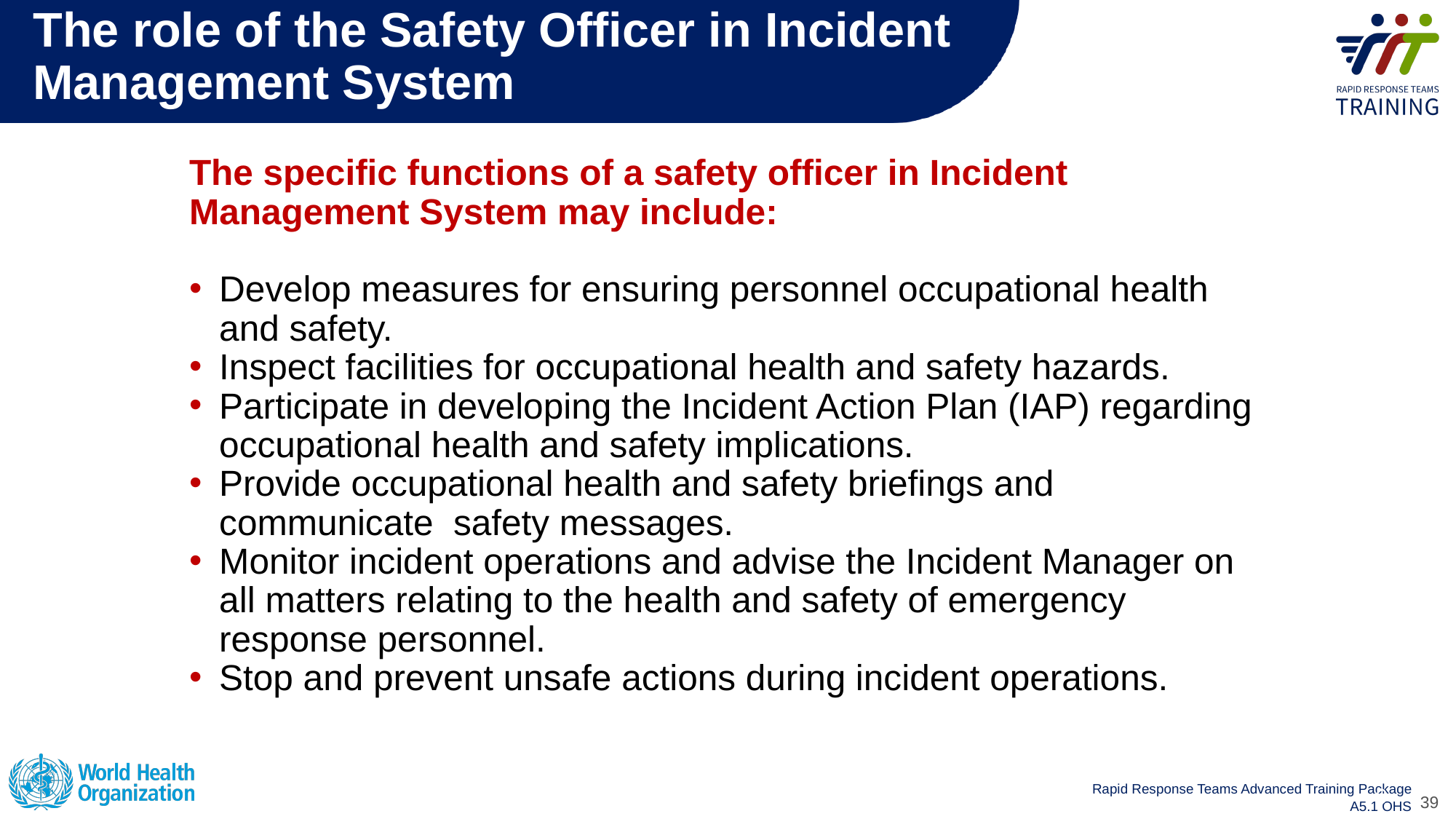

The role of the Safety Officer in Incident Management System
The specific functions of a safety officer in Incident Management System may include:

Develop measures for ensuring personnel occupational health and safety.
Inspect facilities for occupational health and safety hazards.
Participate in developing the Incident Action Plan (IAP) regarding occupational health and safety implications.
Provide occupational health and safety briefings and communicate  safety messages.
Monitor incident operations and advise the Incident Manager on all matters relating to the health and safety of emergency response personnel.
Stop and prevent unsafe actions during incident operations.
39